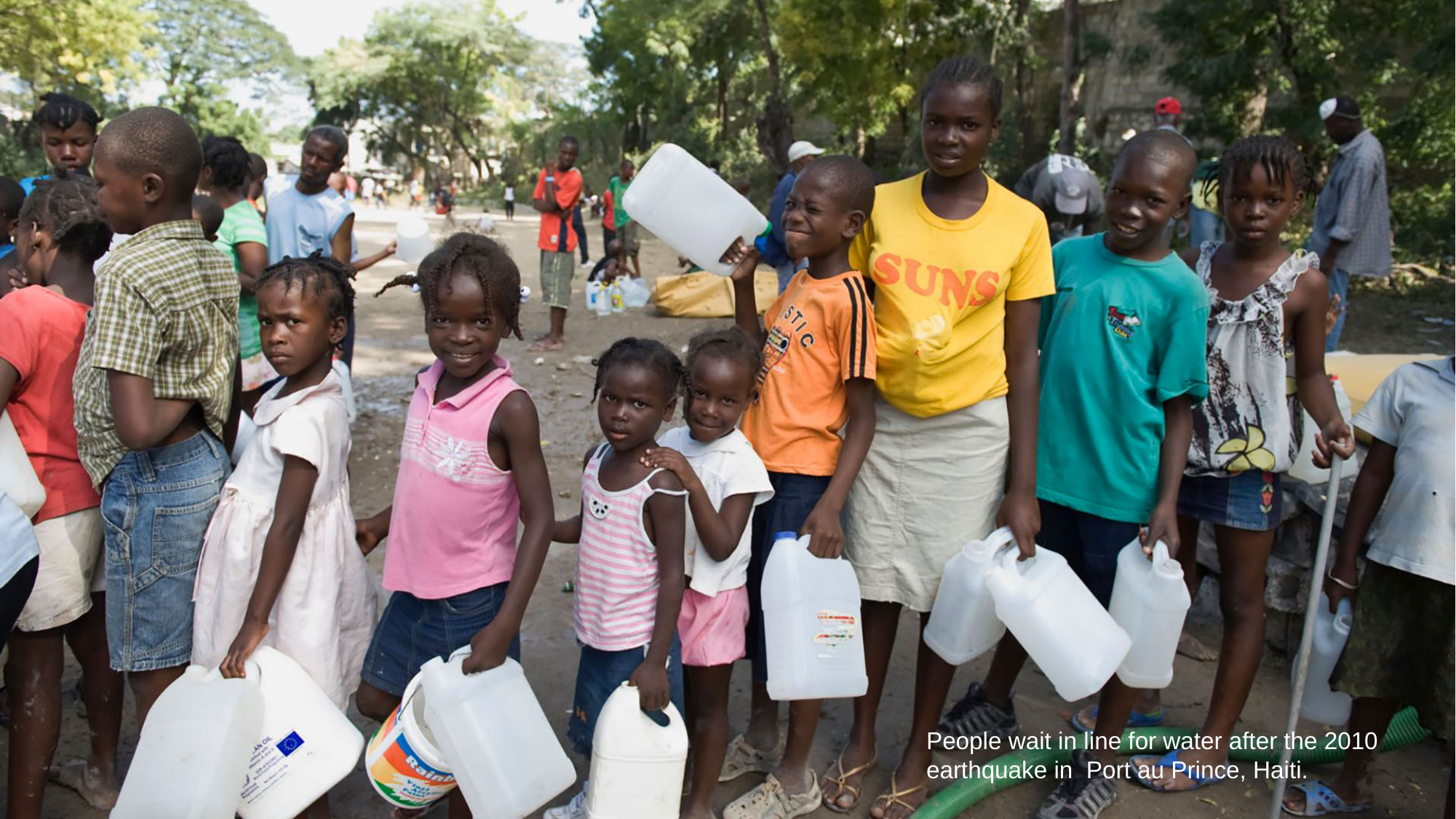

People wait in line for water after the 2010 earthquake in  Port au Prince, Haiti.